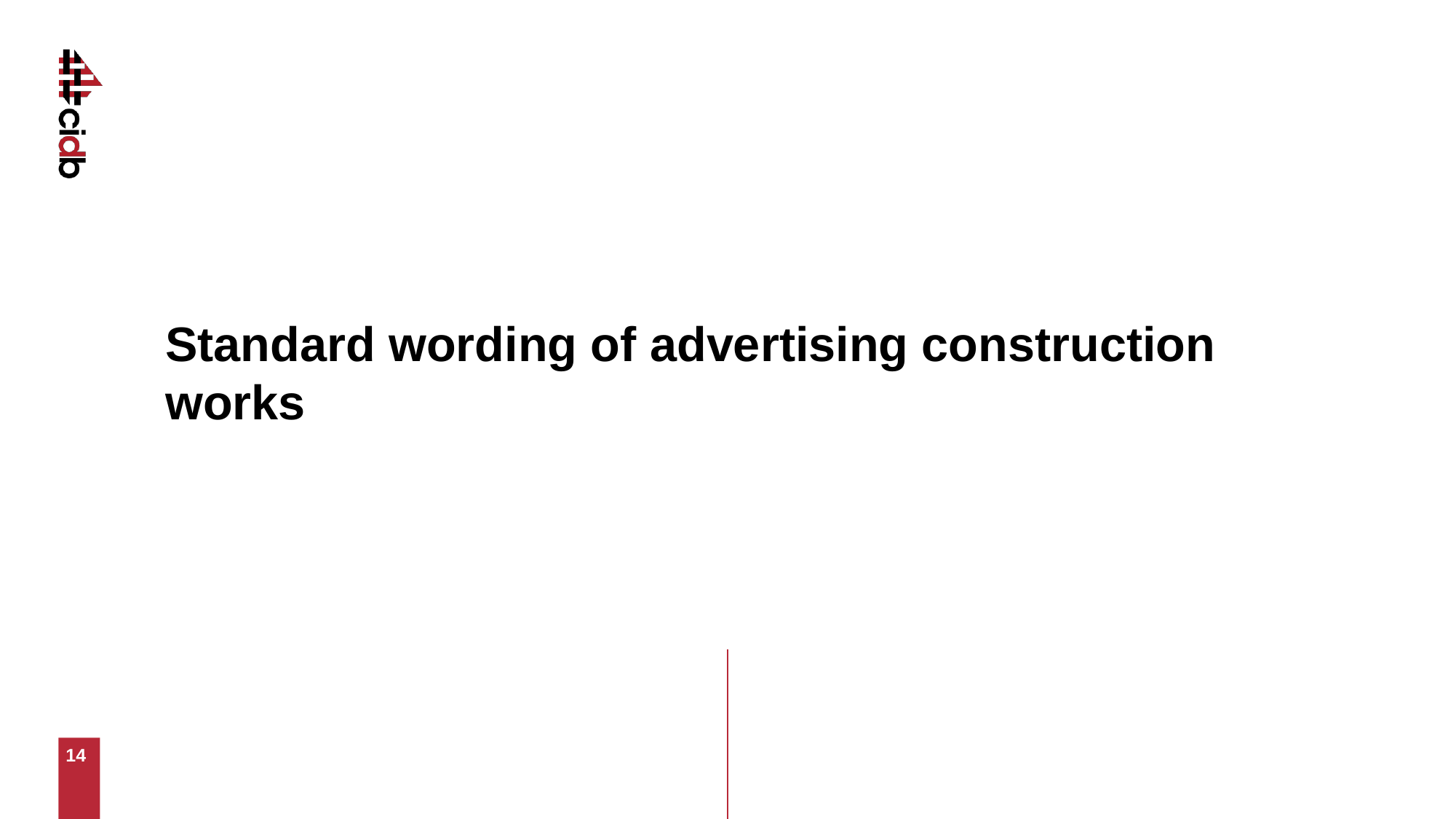

Standard wording of advertising construction works

14
14